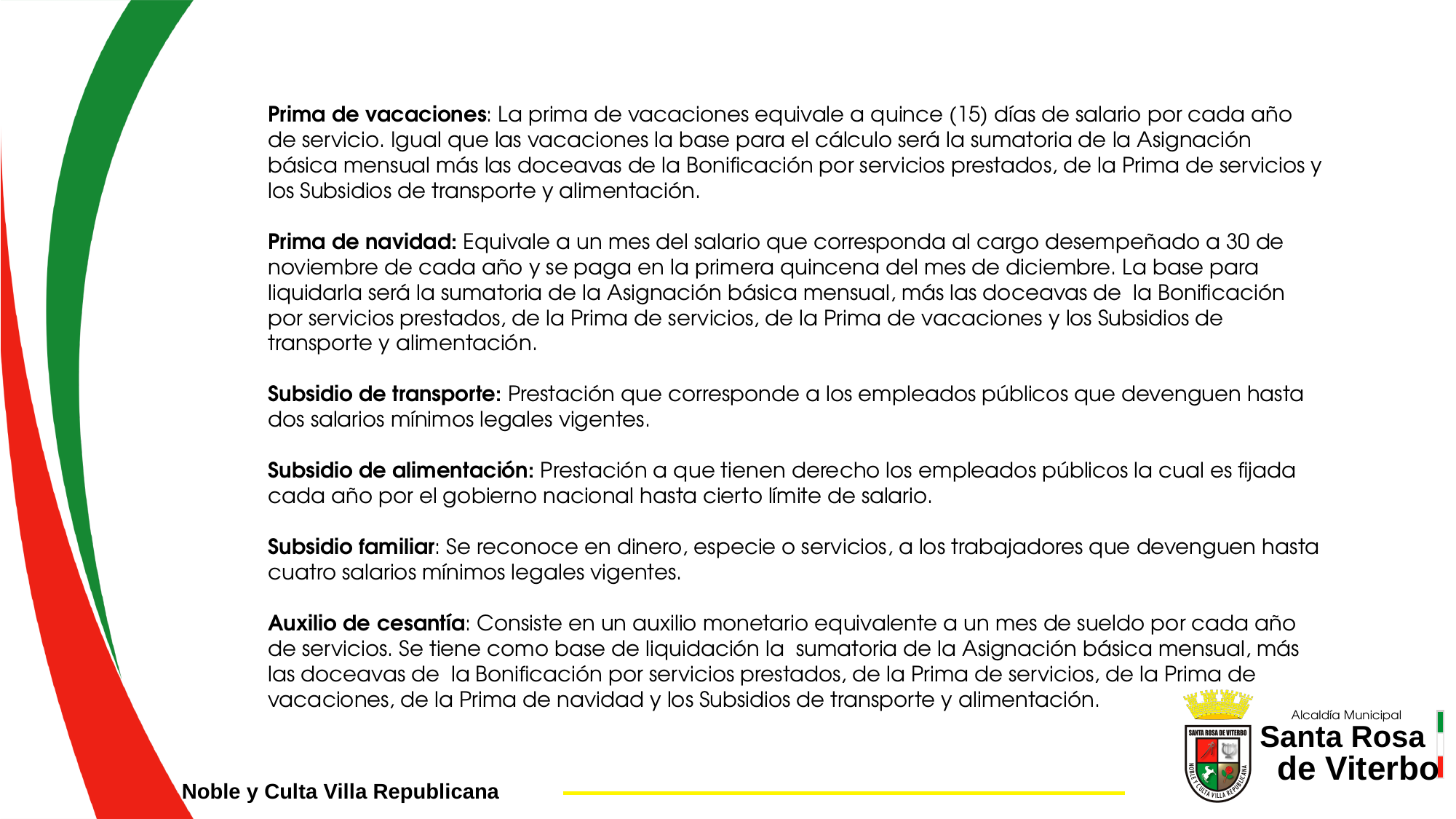

Prima de vacaciones: La prima de vacaciones equivale a quince (15) días de salario por cada año de servicio. Igual que las vacaciones la base para el cálculo será la sumatoria de la Asignación básica mensual más las doceavas de la Bonificación por servicios prestados, de la Prima de servicios y los Subsidios de transporte y alimentación.

Prima de navidad: Equivale a un mes del salario que corresponda al cargo desempeñado a 30 de noviembre de cada año y se paga en la primera quincena del mes de diciembre. La base para liquidarla será la sumatoria de la Asignación básica mensual, más las doceavas de  la Bonificación por servicios prestados, de la Prima de servicios, de la Prima de vacaciones y los Subsidios de transporte y alimentación.

Subsidio de transporte: Prestación que corresponde a los empleados públicos que devenguen hasta dos salarios mínimos legales vigentes.

Subsidio de alimentación: Prestación a que tienen derecho los empleados públicos la cual es fijada cada año por el gobierno nacional hasta cierto límite de salario.

Subsidio familiar: Se reconoce en dinero, especie o servicios, a los trabajadores que devenguen hasta cuatro salarios mínimos legales vigentes.

Auxilio de cesantía: Consiste en un auxilio monetario equivalente a un mes de sueldo por cada año de servicios. Se tiene como base de liquidación la  sumatoria de la Asignación básica mensual, más las doceavas de  la Bonificación por servicios prestados, de la Prima de servicios, de la Prima de vacaciones, de la Prima de navidad y los Subsidios de transporte y alimentación.